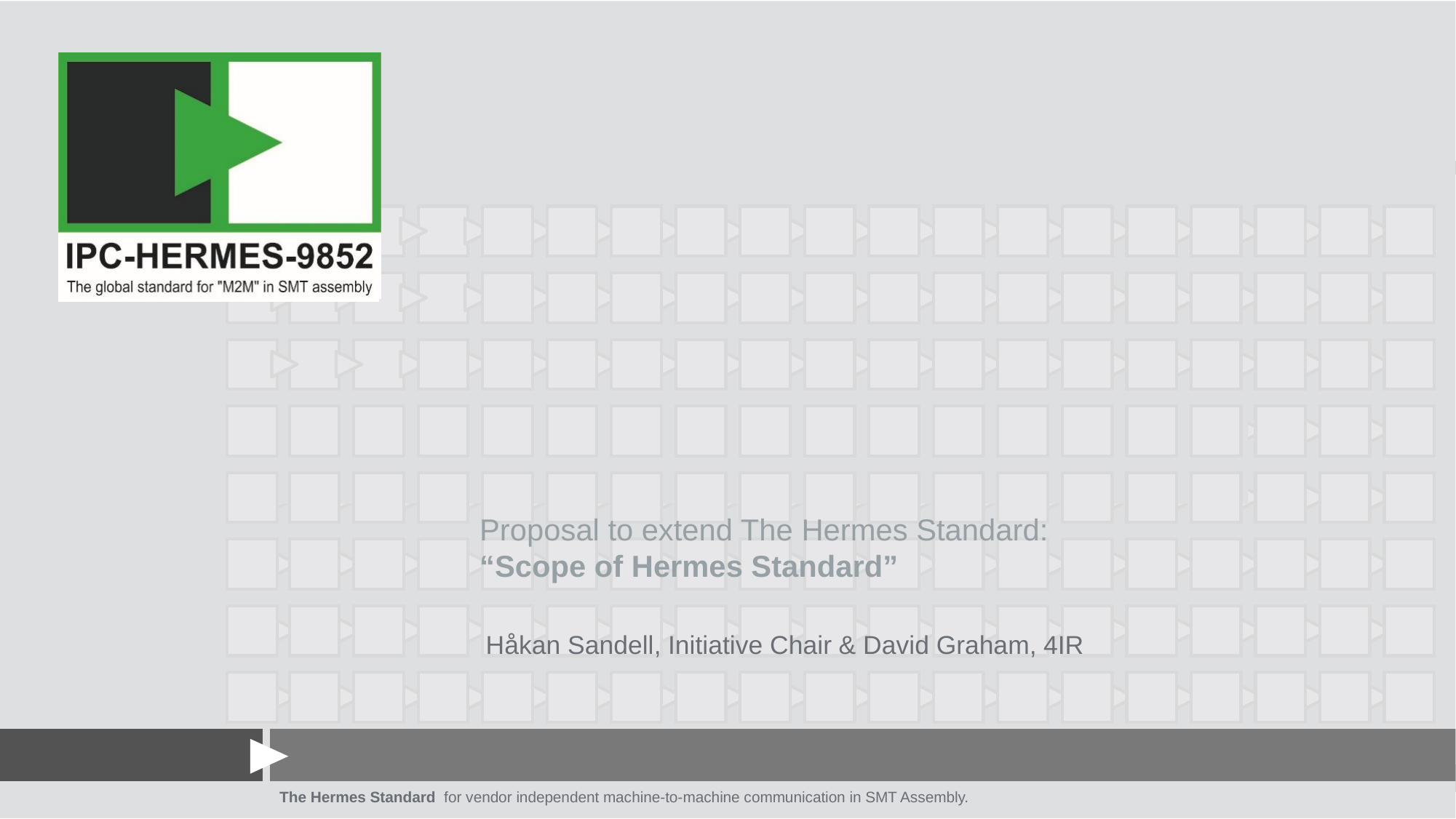

Our World becomes digital

Proposal to extend The Hermes Standard:
“Scope of Hermes Standard”
Håkan Sandell, Initiative Chair & David Graham, 4IR